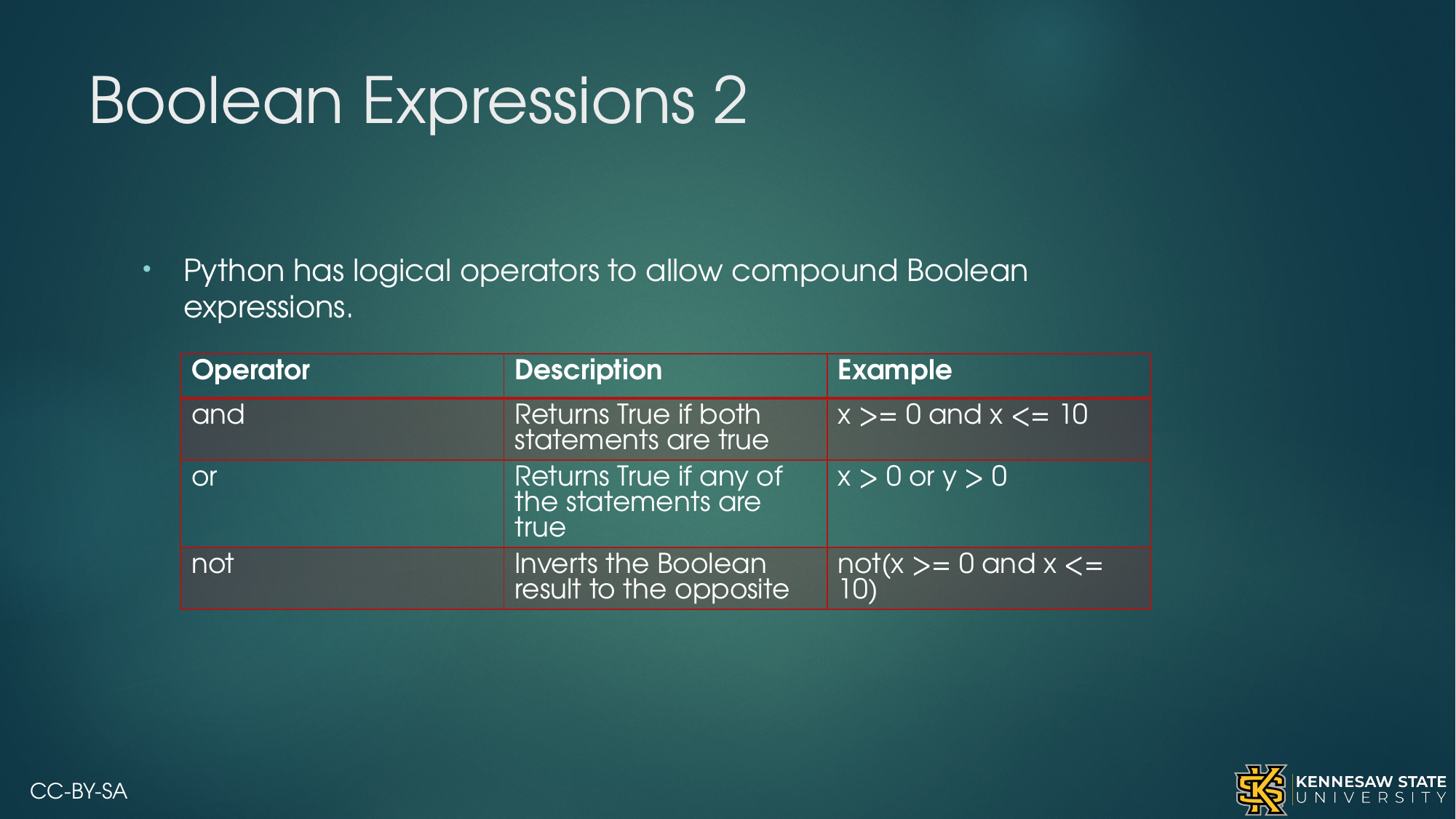

# Boolean Expressions 2
Python has logical operators to allow compound Boolean expressions.
| Operator | Description | Example |
| --- | --- | --- |
| and | Returns True if both statements are true | x >= 0 and x <= 10 |
| or | Returns True if any of the statements are true | x > 0 or y > 0 |
| not | Inverts the Boolean result to the opposite | not(x >= 0 and x <= 10) |